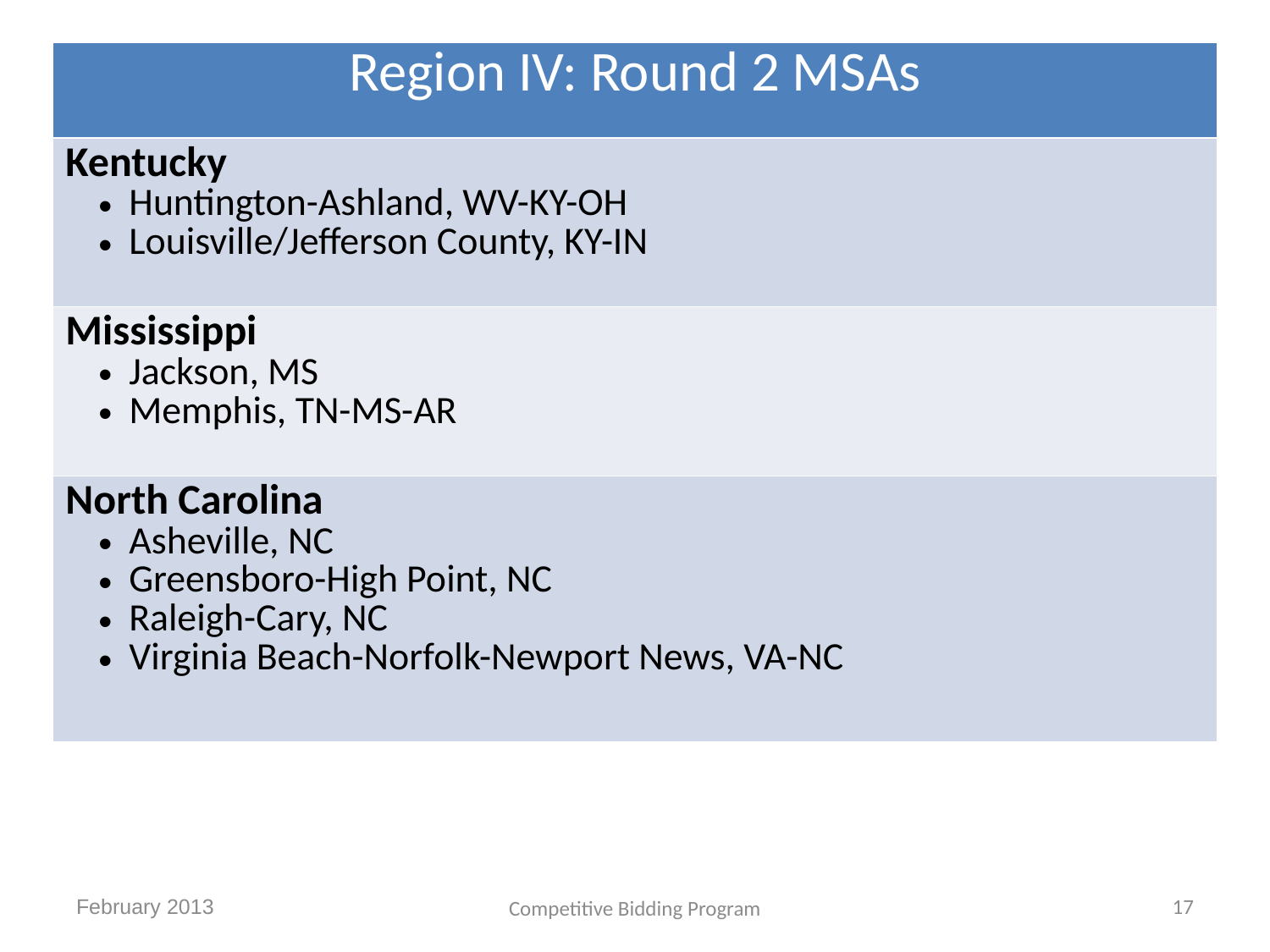

| Region IV: Round 2 MSAs |
| --- |
| Kentucky Huntington-Ashland, WV-KY-OH Louisville/Jefferson County, KY-IN |
| Mississippi Jackson, MS Memphis, TN-MS-AR |
| North Carolina Asheville, NC Greensboro-High Point, NC Raleigh-Cary, NC Virginia Beach-Norfolk-Newport News, VA-NC |
February 2013
17
Competitive Bidding Program